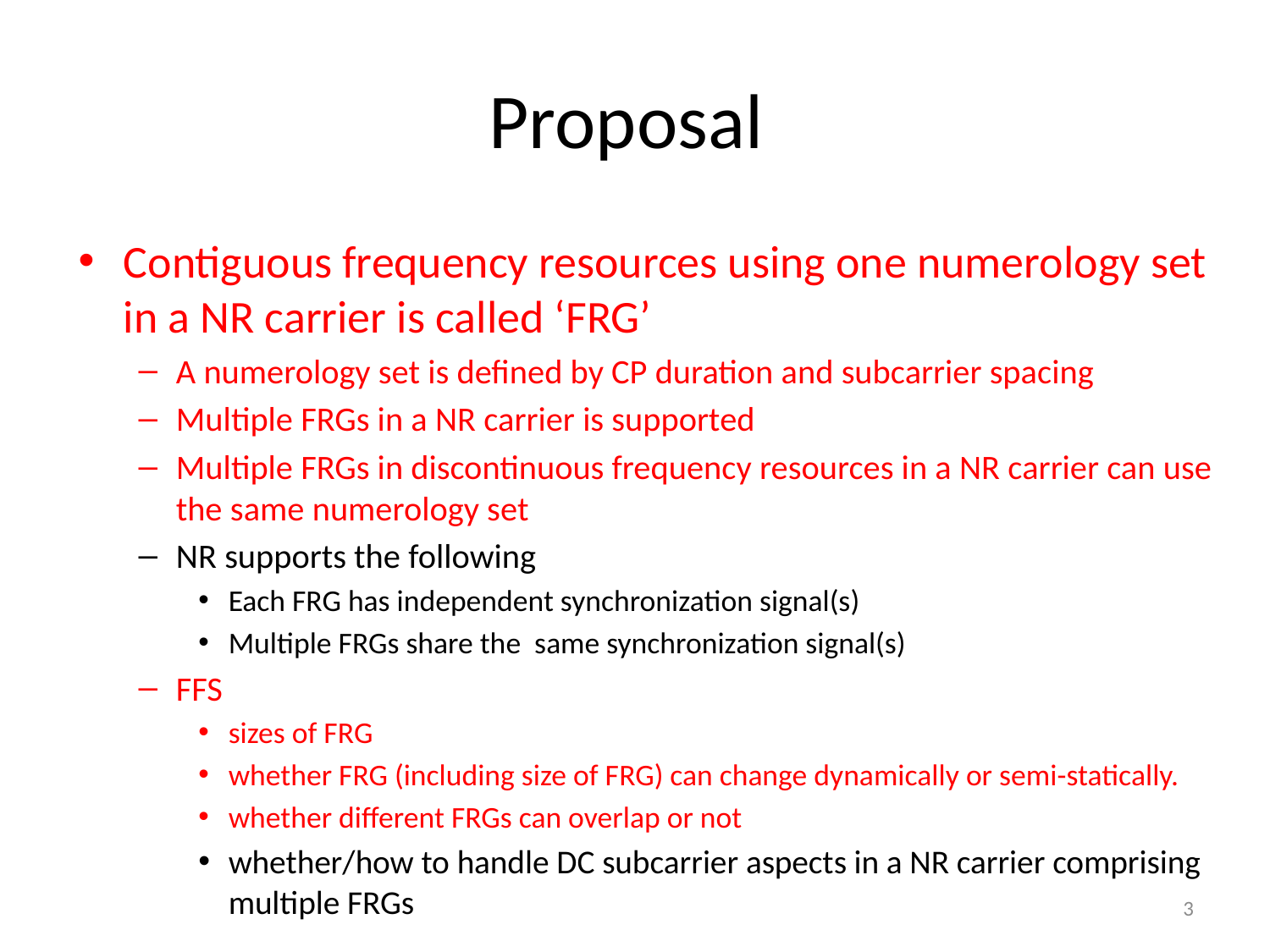

# Proposal
Contiguous frequency resources using one numerology set in a NR carrier is called ‘FRG’
A numerology set is defined by CP duration and subcarrier spacing
Multiple FRGs in a NR carrier is supported
Multiple FRGs in discontinuous frequency resources in a NR carrier can use the same numerology set
NR supports the following
Each FRG has independent synchronization signal(s)
Multiple FRGs share the  same synchronization signal(s)
FFS
sizes of FRG
whether FRG (including size of FRG) can change dynamically or semi-statically.
whether different FRGs can overlap or not
whether/how to handle DC subcarrier aspects in a NR carrier comprising multiple FRGs
3